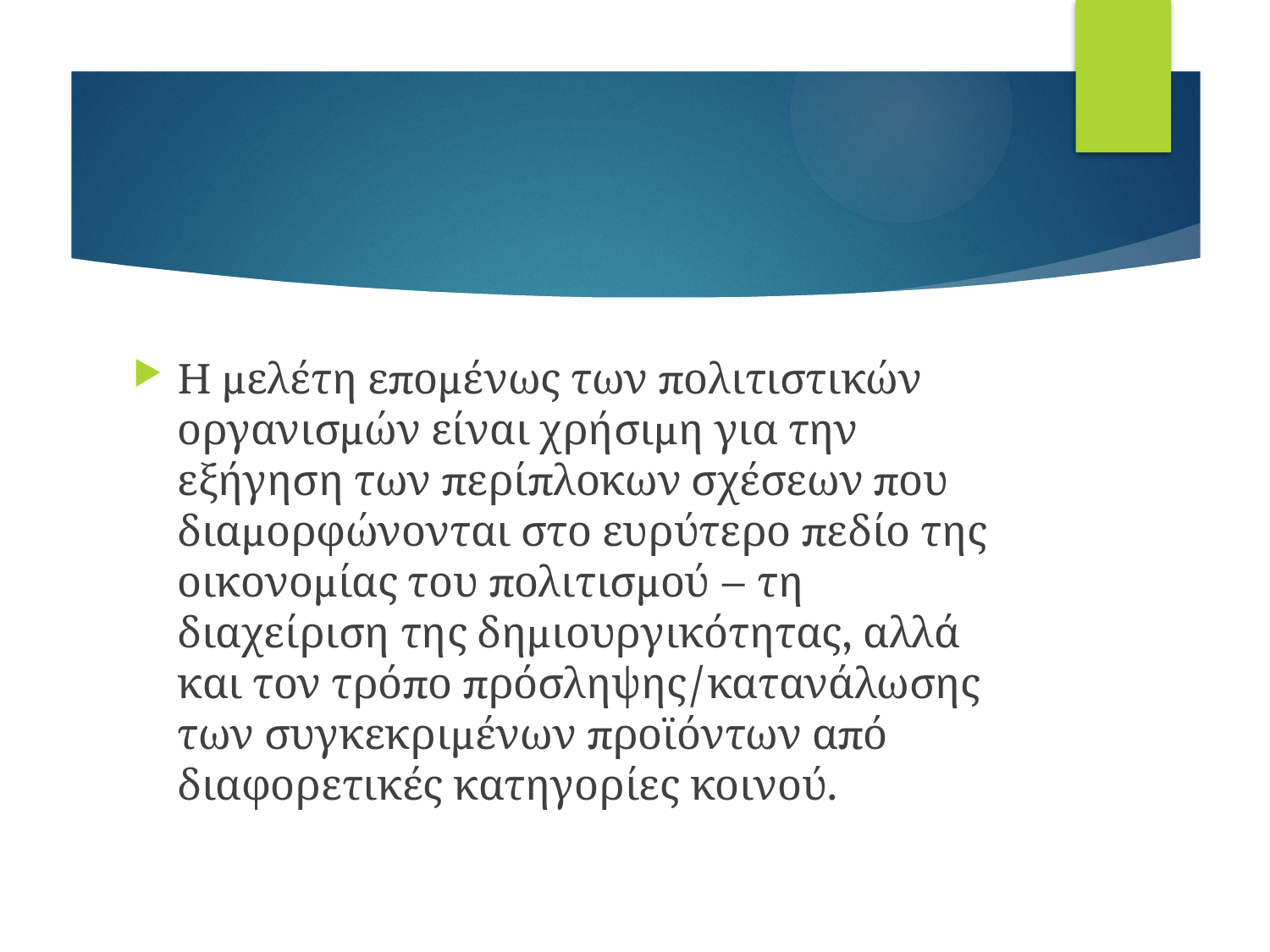

#
Η μελέτη επομένως των πολιτιστικών οργανισμών είναι χρήσιμη για την εξήγηση των περίπλοκων σχέσεων που διαμορφώνονται στο ευρύτερο πεδίο της οικονομίας του πολιτισμού – τη διαχείριση της δημιουργικότητας, αλλά και τον τρόπο πρόσληψης/κατανάλωσης των συγκεκριμένων προϊόντων από διαφορετικές κατηγορίες κοινού.